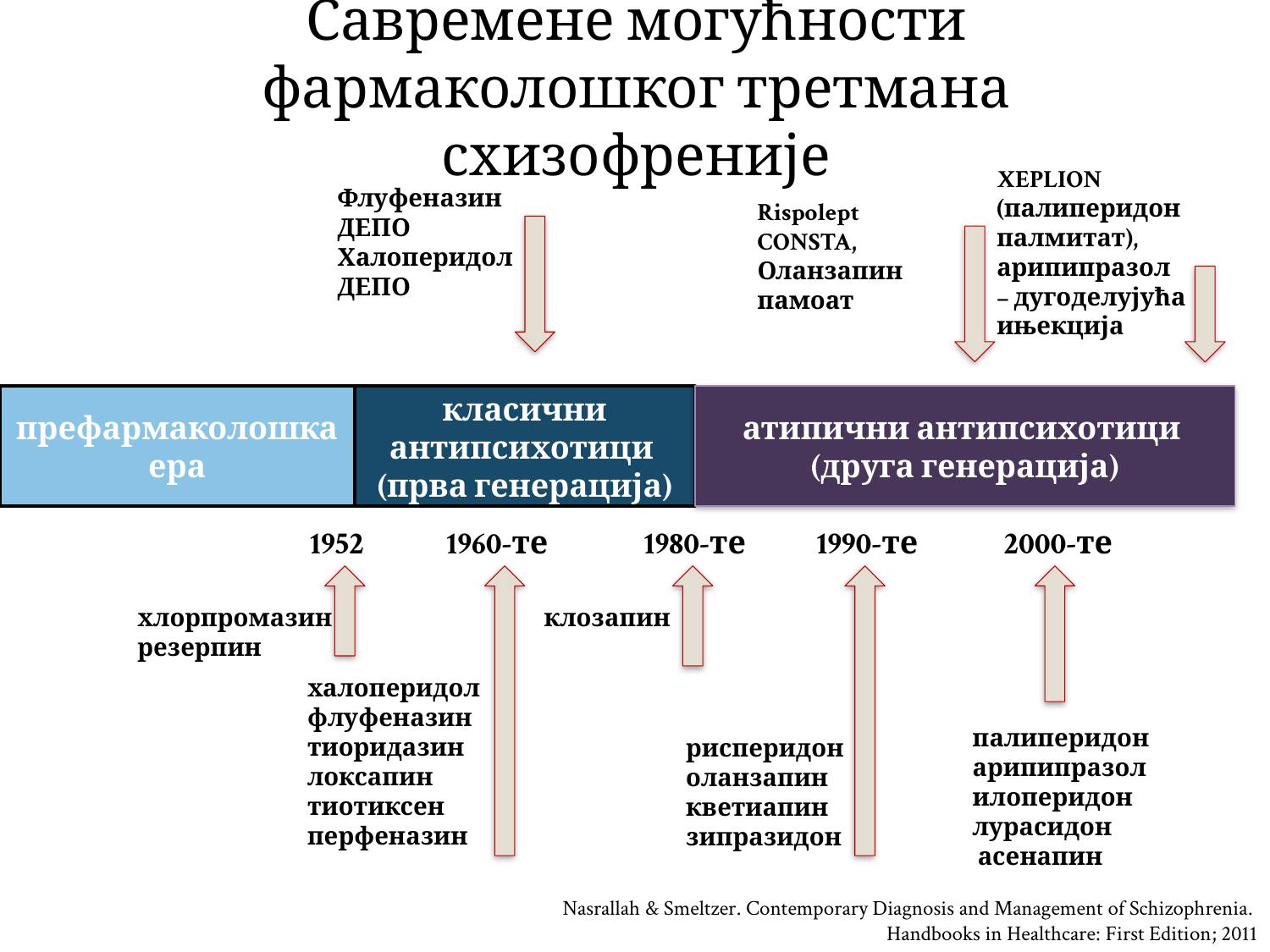

# Савремене могућности фармаколошког третмана схизофреније
XEPLION
(палиперидон
палмитат),
арипипразол
– дугоделујућа
ињекција
Флуфеназин
ДЕПО
Халоперидол
ДЕПО

Rispolept CONSTA,
Оланзапин памоат

префармаколошка ера
класични антипсихотици
(прва генерација)
атипични антипсихотици
(друга генерација)
1952
1960-те
1980-те
1990-те
2000-те

хлорпромазин
резерпин
клозапин
халоперидол
флуфеназин
тиоридазин
локсапин
тиотиксен
перфеназин
палиперидон
арипипразол
илоперидон
лурасидон
 асенапин
рисперидон
оланзапин
кветиапин
зипразидон
Nasrallah & Smeltzer. Contemporary Diagnosis and Management of Schizophrenia.
Handbooks in Healthcare: First Edition; 2011